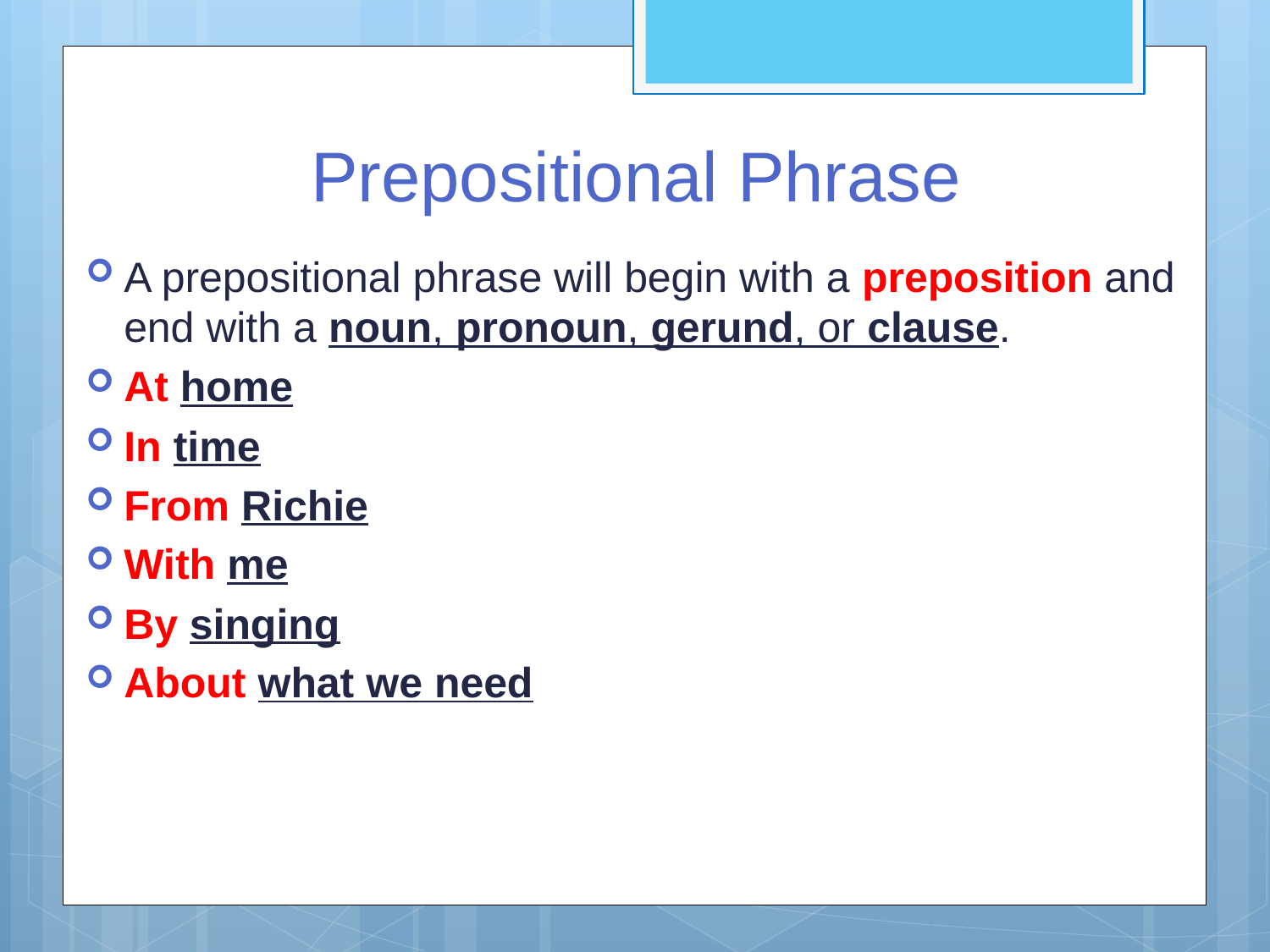

# Prepositional Phrase
A prepositional phrase will begin with a preposition and end with a noun, pronoun, gerund, or clause.
At home
In time
From Richie
With me
By singing
About what we need